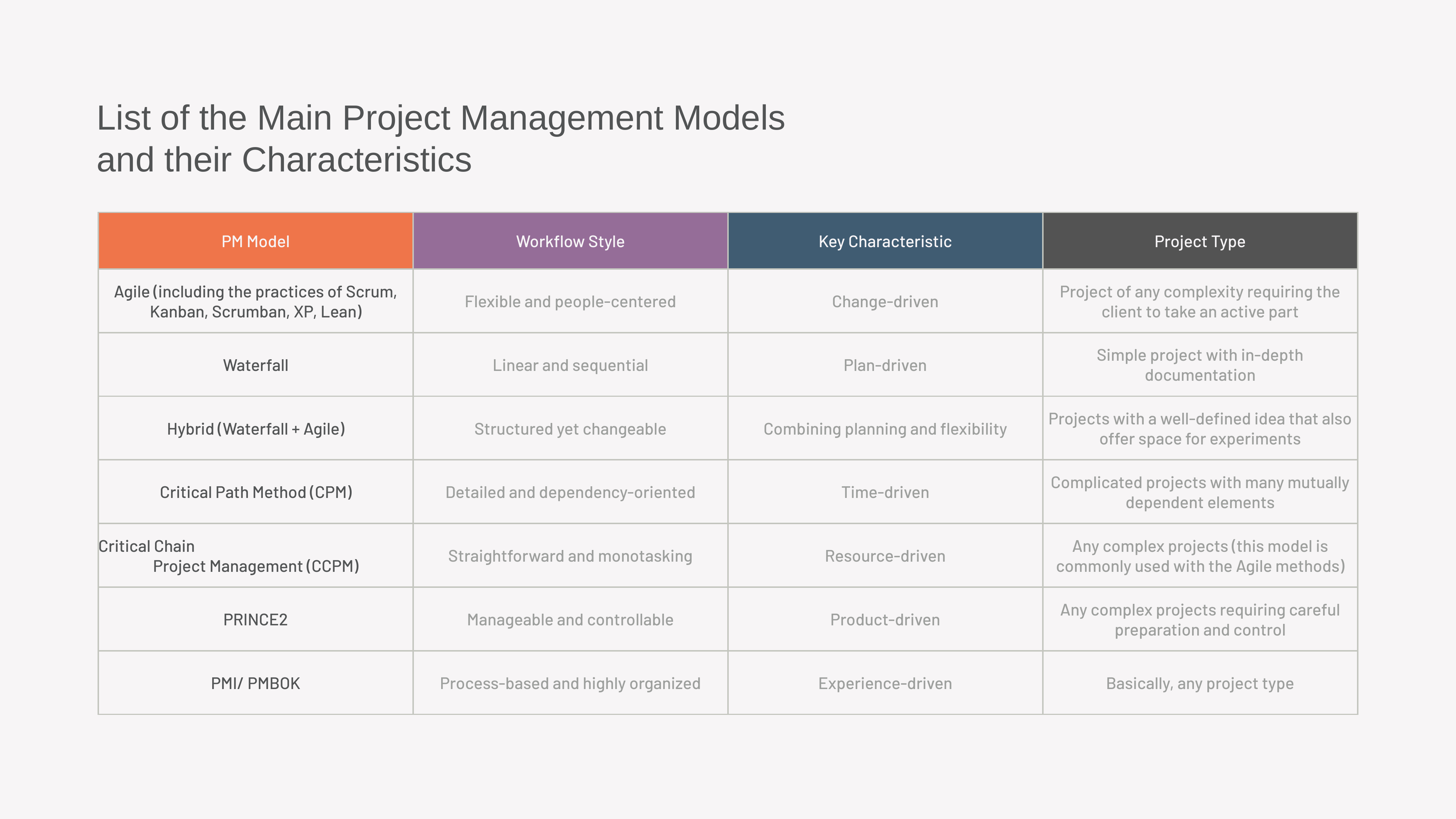

List of the Main Project Management Models and their Characteristics
| PM Model | Workflow Style | Key Characteristic | Project Type |
| --- | --- | --- | --- |
| Agile (including the practices of Scrum, Kanban, Scrumban, XP, Lean) | Flexible and people-centered | Change-driven | Project of any complexity requiring the client to take an active part |
| Waterfall | Linear and sequential | Plan-driven | Simple project with in-depth documentation |
| Hybrid (Waterfall + Agile) | Structured yet changeable | Combining planning and flexibility | Projects with a well-defined idea that also offer space for experiments |
| Critical Path Method (CPM) | Detailed and dependency-oriented | Time-driven | Complicated projects with many mutually dependent elements |
| Critical Chain Project Management (CCPM) | Straightforward and monotasking | Resource-driven | Any complex projects (this model is commonly used with the Agile methods) |
| PRINCE2 | Manageable and controllable | Product-driven | Any complex projects requiring careful preparation and control |
| PMI/ PMBOK | Process-based and highly organized | Experience-driven | Basically, any project type |